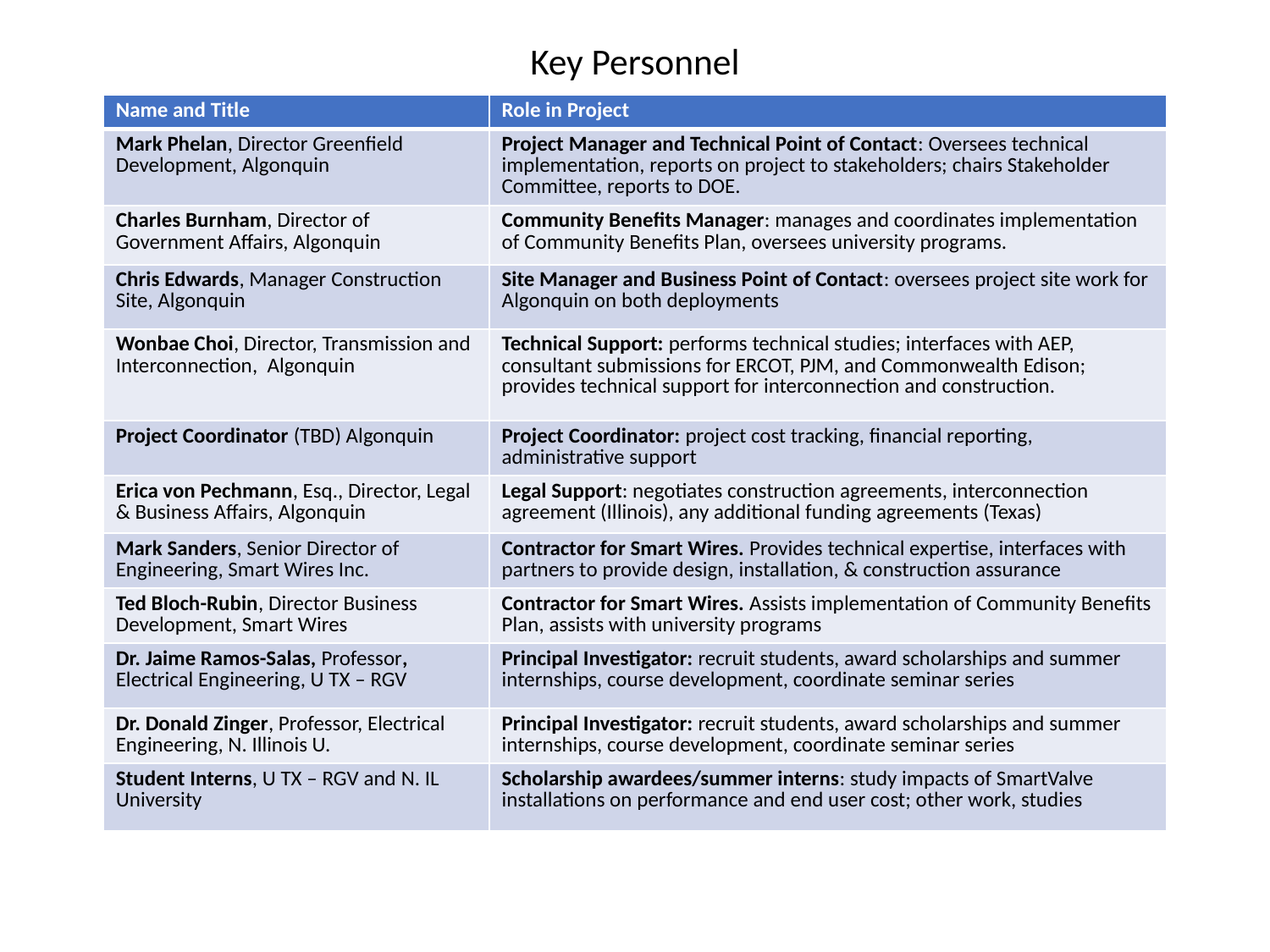

# Key Personnel
| Name and Title | Role in Project |
| --- | --- |
| Mark Phelan, Director Greenfield Development, Algonquin | Project Manager and Technical Point of Contact: Oversees technical implementation, reports on project to stakeholders; chairs Stakeholder Committee, reports to DOE. |
| Charles Burnham, Director of Government Affairs, Algonquin | Community Benefits Manager: manages and coordinates implementation of Community Benefits Plan, oversees university programs. |
| Chris Edwards, Manager Construction Site, Algonquin | Site Manager and Business Point of Contact: oversees project site work for Algonquin on both deployments |
| Wonbae Choi, Director, Transmission and Interconnection, Algonquin | Technical Support: performs technical studies; interfaces with AEP, consultant submissions for ERCOT, PJM, and Commonwealth Edison; provides technical support for interconnection and construction. |
| Project Coordinator (TBD) Algonquin | Project Coordinator: project cost tracking, financial reporting, administrative support |
| Erica von Pechmann, Esq., Director, Legal & Business Affairs, Algonquin | Legal Support: negotiates construction agreements, interconnection agreement (Illinois), any additional funding agreements (Texas) |
| Mark Sanders, Senior Director of Engineering, Smart Wires Inc. | Contractor for Smart Wires. Provides technical expertise, interfaces with partners to provide design, installation, & construction assurance |
| Ted Bloch-Rubin, Director Business Development, Smart Wires | Contractor for Smart Wires. Assists implementation of Community Benefits Plan, assists with university programs |
| Dr. Jaime Ramos-Salas, Professor, Electrical Engineering, U TX – RGV | Principal Investigator: recruit students, award scholarships and summer internships, course development, coordinate seminar series |
| Dr. Donald Zinger, Professor, Electrical Engineering, N. Illinois U. | Principal Investigator: recruit students, award scholarships and summer internships, course development, coordinate seminar series |
| Student Interns, U TX – RGV and N. IL University | Scholarship awardees/summer interns: study impacts of SmartValve installations on performance and end user cost; other work, studies |